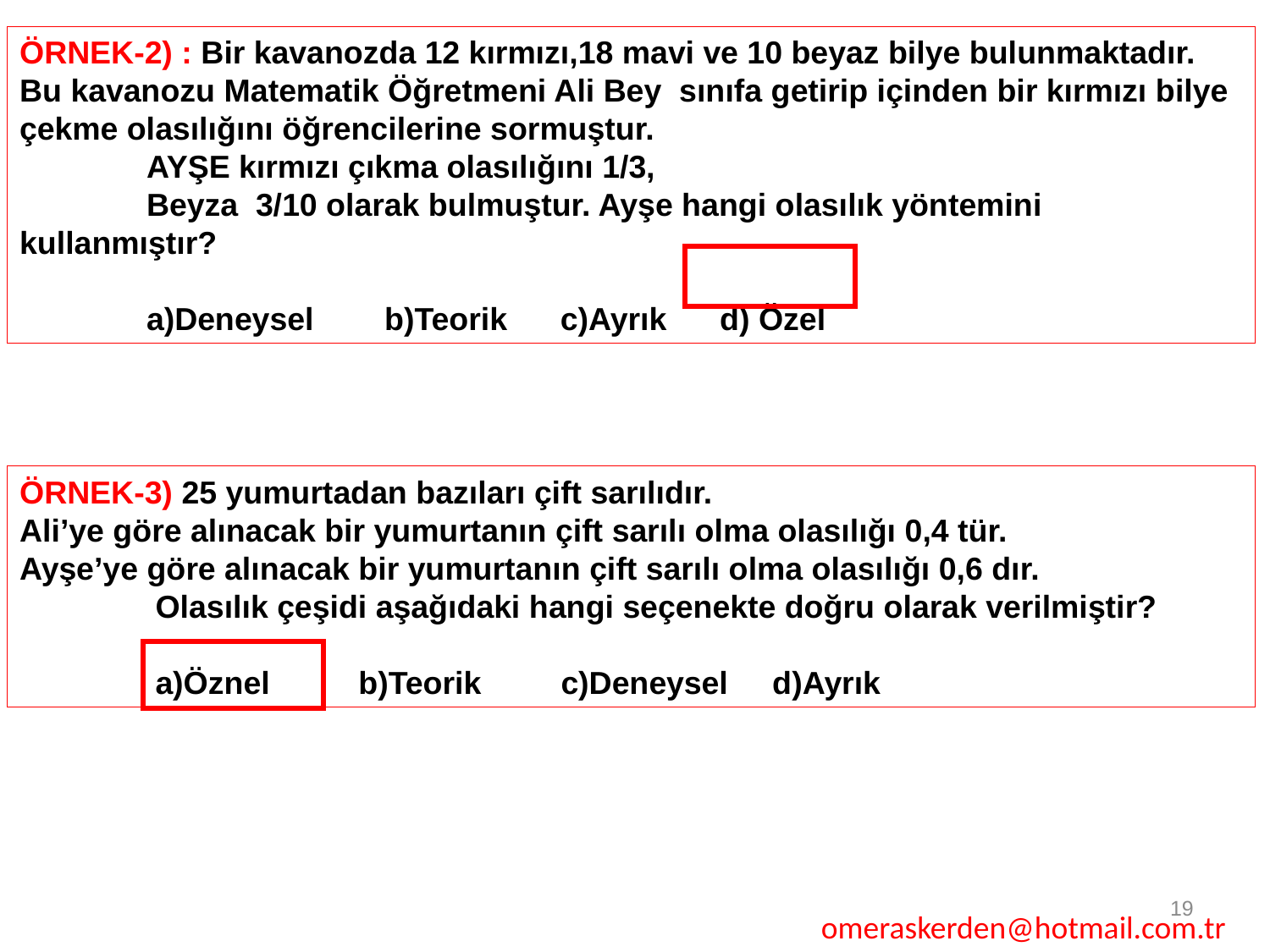

ÖRNEK-2) : Bir kavanozda 12 kırmızı,18 mavi ve 10 beyaz bilye bulunmaktadır. Bu kavanozu Matematik Öğretmeni Ali Bey  sınıfa getirip içinden bir kırmızı bilye çekme olasılığını öğrencilerine sormuştur.
	AYŞE kırmızı çıkma olasılığını 1/3,
	Beyza  3/10 olarak bulmuştur. Ayşe hangi olasılık yöntemini kullanmıştır?

	a)Deneysel        b)Teorik      c)Ayrık      d) Özel

ÖRNEK-3) 25 yumurtadan bazıları çift sarılıdır.
Ali’ye göre alınacak bir yumurtanın çift sarılı olma olasılığı 0,4 tür.
Ayşe’ye göre alınacak bir yumurtanın çift sarılı olma olasılığı 0,6 dır.
	 Olasılık çeşidi aşağıdaki hangi seçenekte doğru olarak verilmiştir?

	 a)Öznel          b)Teorik         c)Deneysel     d)Ayrık

19
omeraskerden@hotmail.com.tr